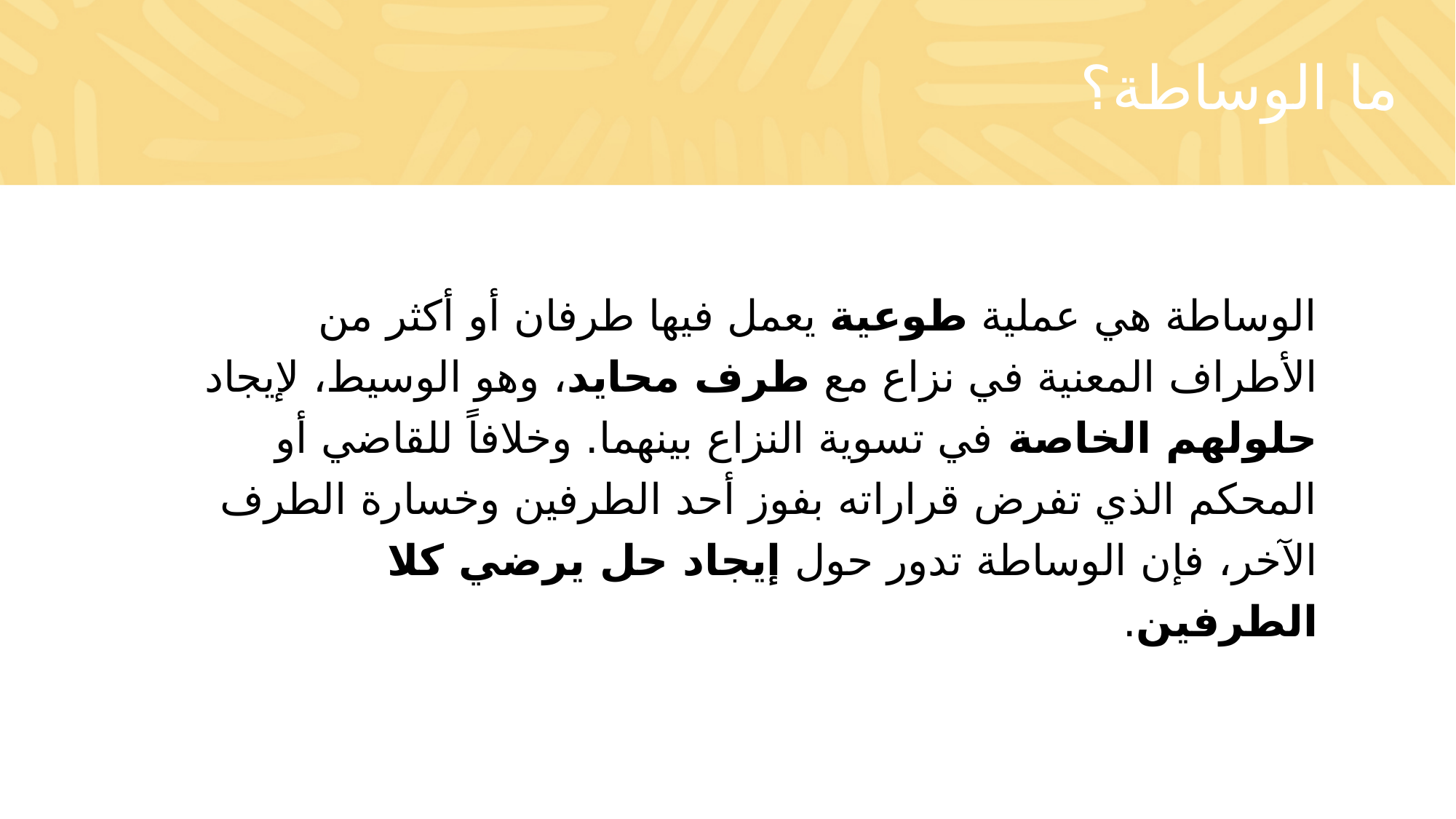

# ما الوساطة؟
الوساطة هي عملية طوعية يعمل فيها طرفان أو أكثر من الأطراف المعنية في نزاع مع طرف محايد، وهو الوسيط، لإيجاد حلولهم الخاصة في تسوية النزاع بينهما. وخلافاً للقاضي أو المحكم الذي تفرض قراراته بفوز أحد الطرفين وخسارة الطرف الآخر، فإن الوساطة تدور حول إيجاد حل يرضي كلا الطرفين.